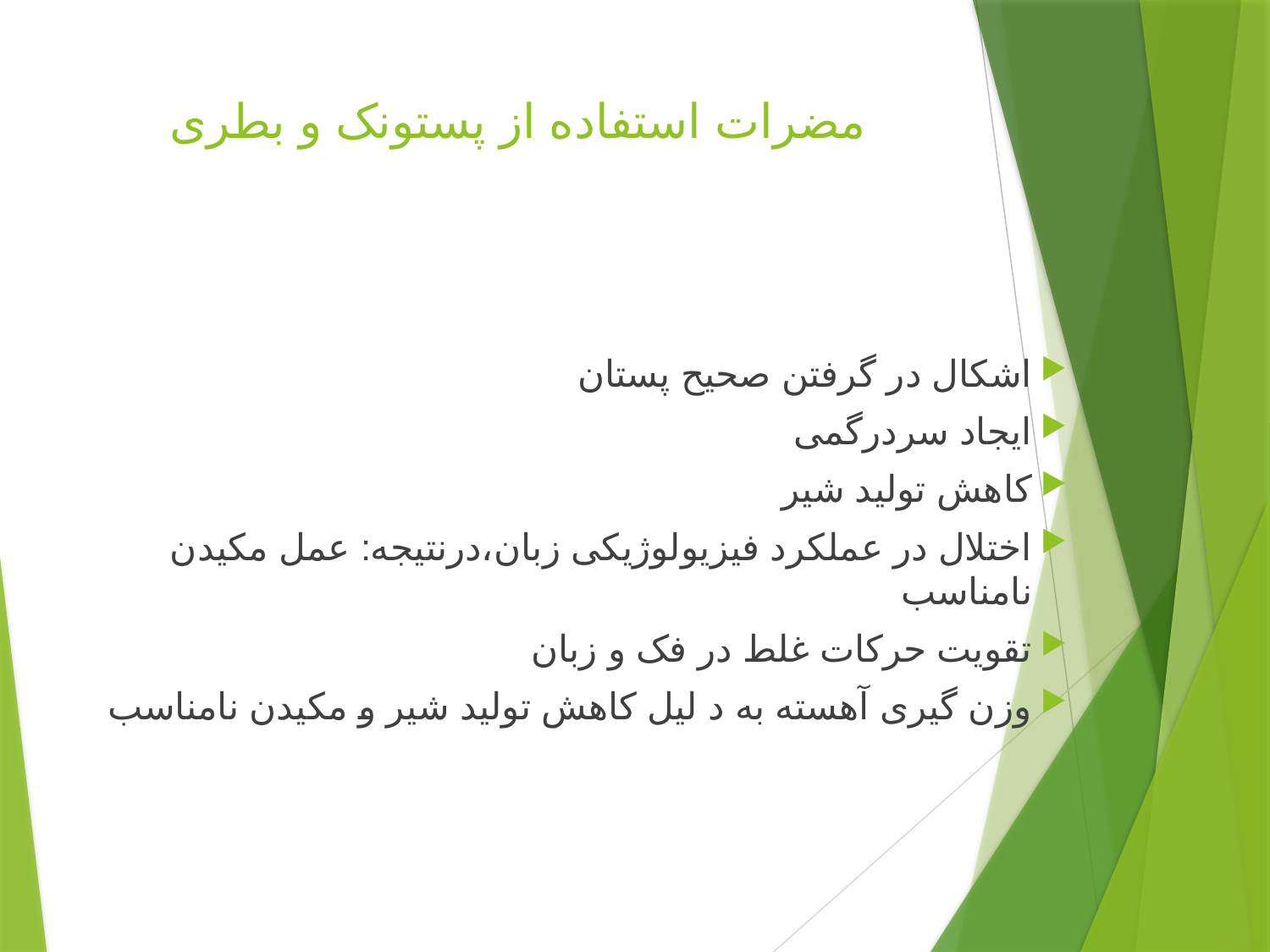

# مضرات استفاده از پستونک و بطری
اشکال در گرفتن صحیح پستان
ایجاد سردرگمی
کاهش تولید شیر
اختلال در عملکرد فیزیولوژیکی زبان،درنتیجه: عمل مکیدن نامناسب
تقویت حرکات غلط در فک و زبان
وزن گیری آهسته به د لیل کاهش تولید شیر و مکیدن نامناسب